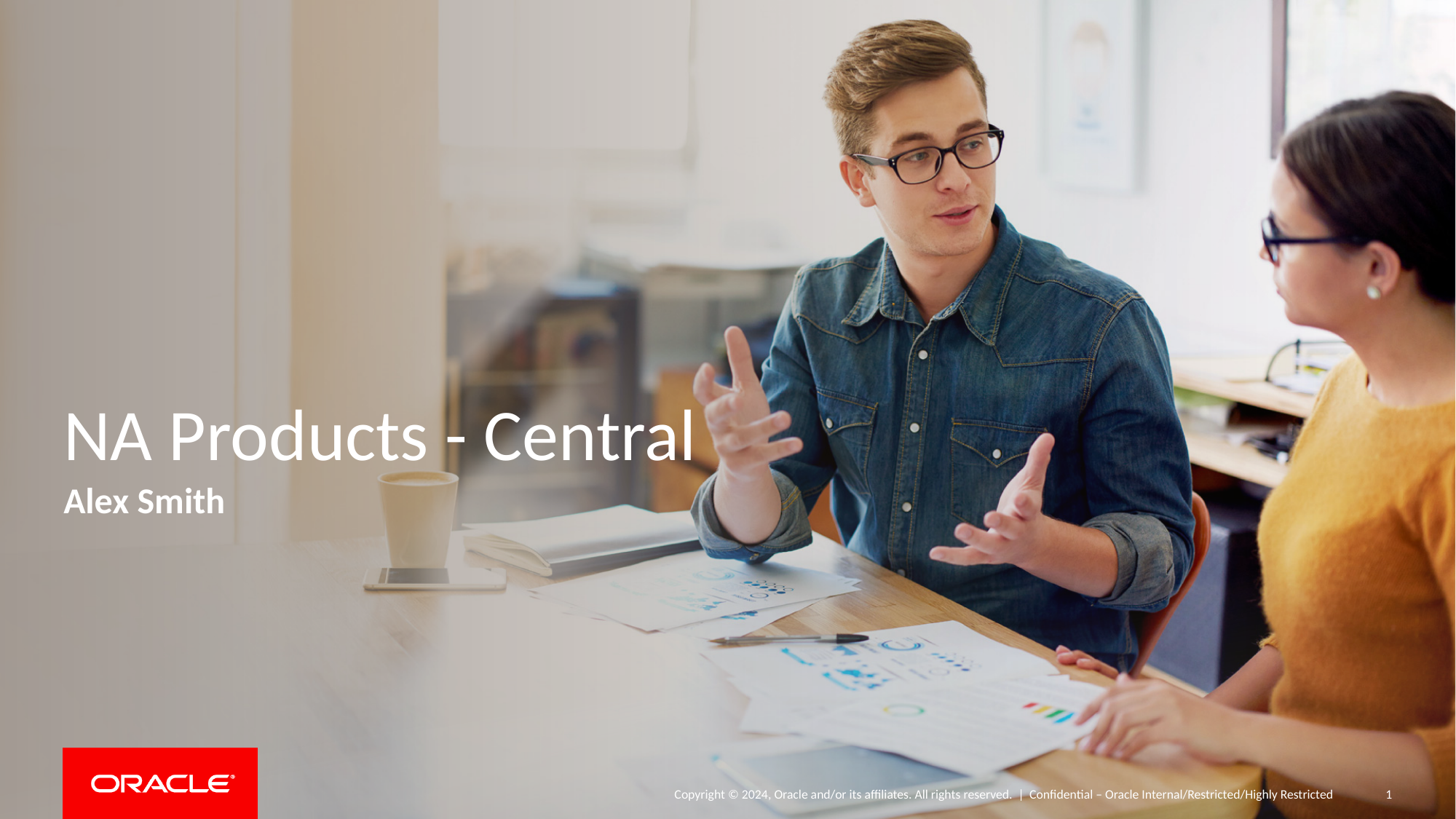

# NA Products - Central
Alex Smith
Confidential – Oracle Internal/Restricted/Highly Restricted
1